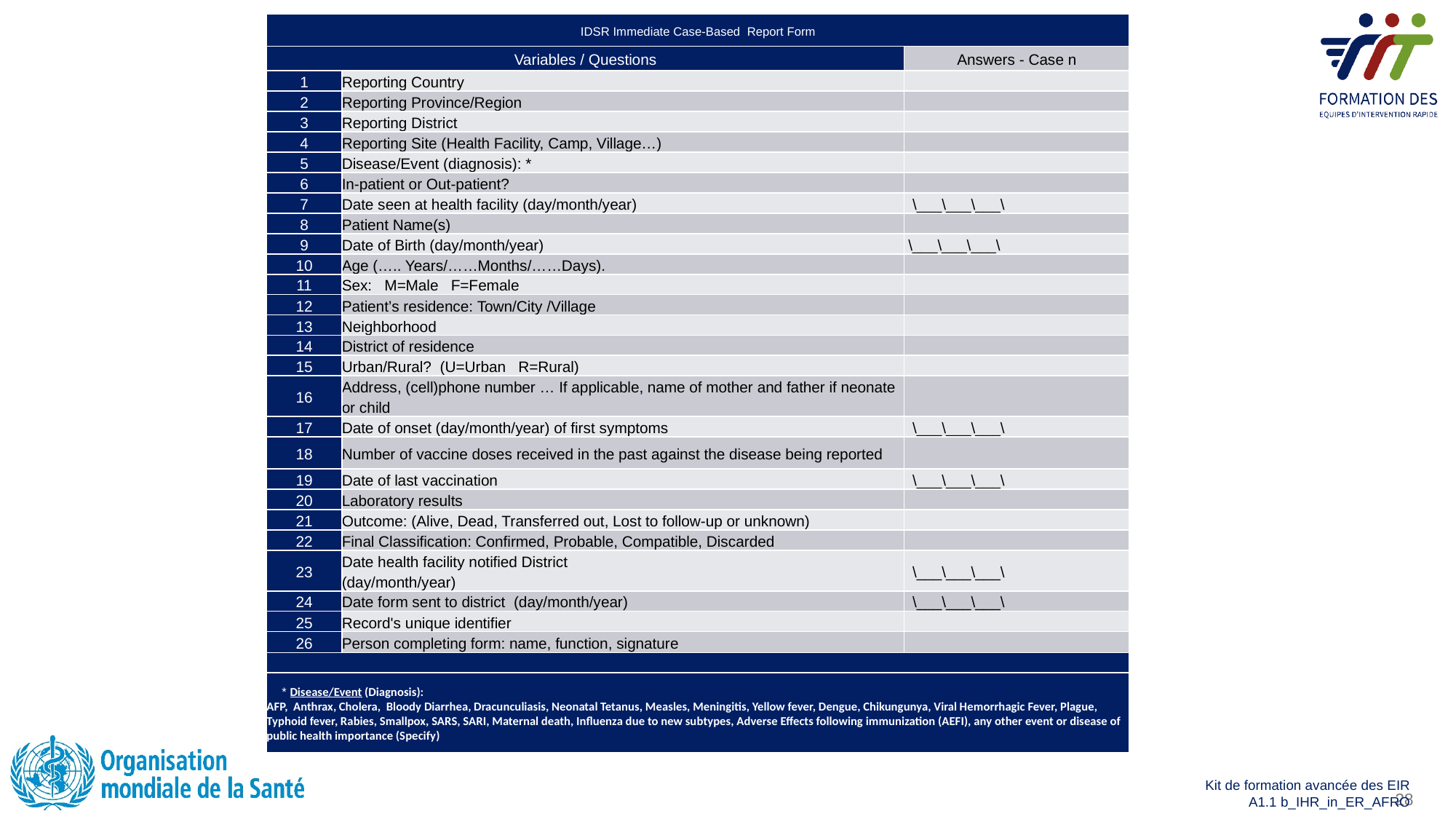

| IDSR Immediate Case-Based  Report Form |  |  |
| --- | --- | --- |
| Variables / Questions |  | Answers - Case n |
| 1 | Reporting Country |  |
| 2 | Reporting Province/Region |  |
| 3 | Reporting District |  |
| 4 | Reporting Site (Health Facility, Camp, Village…) |  |
| 5 | Disease/Event (diagnosis): \* |  |
| 6 | In-patient or Out-patient? |  |
| 7 | Date seen at health facility (day/month/year) | \\_\_\_\\_\_\_\\_\_\_\ |
| 8 | Patient Name(s) |  |
| 9 | Date of Birth (day/month/year) | \\_\_\_\\_\_\_\\_\_\_\ |
| 10 | Age (….. Years/……Months/……Days). |  |
| 11 | Sex:   M=Male   F=Female |  |
| 12 | Patient’s residence: Town/City /Village |  |
| 13 | Neighborhood |  |
| 14 | District of residence |  |
| 15 | Urban/Rural?  (U=Urban   R=Rural) |  |
| 16 | Address, (cell)phone number … If applicable, name of mother and father if neonate or child |  |
| 17 | Date of onset (day/month/year) of first symptoms | \\_\_\_\\_\_\_\\_\_\_\ |
| 18 | Number of vaccine doses received in the past against the disease being reported |  |
| 19 | Date of last vaccination | \\_\_\_\\_\_\_\\_\_\_\ |
| 20 | Laboratory results |  |
| 21 | Outcome: (Alive, Dead, Transferred out, Lost to follow-up or unknown) |  |
| 22 | Final Classification: Confirmed, Probable, Compatible, Discarded |  |
| 23 | Date health facility notified District (day/month/year) | \\_\_\_\\_\_\_\\_\_\_\ |
| 24 | Date form sent to district  (day/month/year) | \\_\_\_\\_\_\_\\_\_\_\ |
| 25 | Record's unique identifier |  |
| 26 | Person completing form: name, function, signature |  |
|  |  |  |
| \* Disease/Event (Diagnosis): AFP,  Anthrax, Cholera,  Bloody Diarrhea, Dracunculiasis, Neonatal Tetanus, Measles, Meningitis, Yellow fever, Dengue, Chikungunya, Viral Hemorrhagic Fever, Plague,  Typhoid fever, Rabies, Smallpox, SARS, SARI, Maternal death, Influenza due to new subtypes, Adverse Effects following immunization (AEFI), any other event or disease of public health importance (Specify) |  |  |